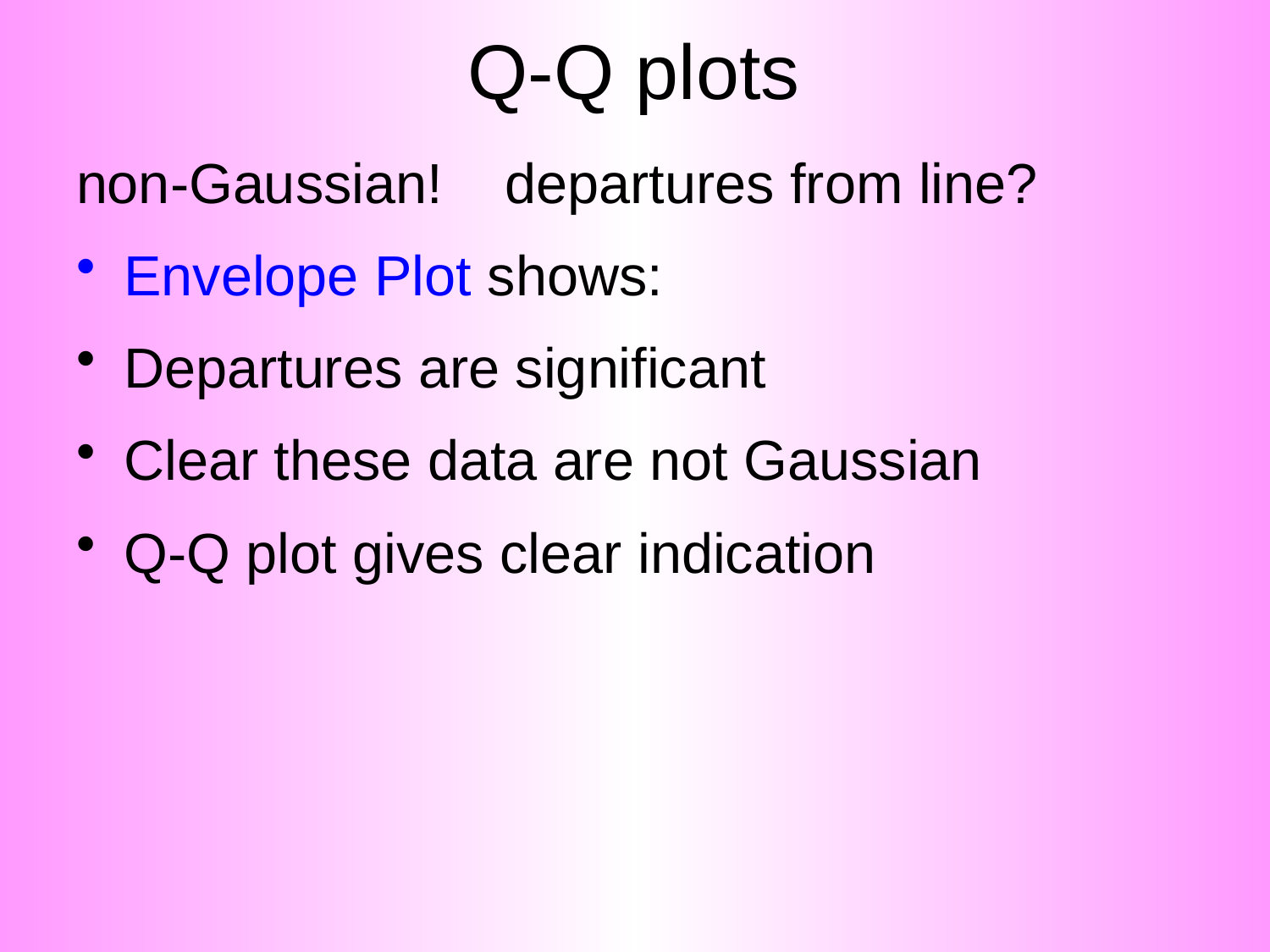

# Q-Q plots
non-Gaussian!    departures from line?
Envelope Plot shows:
Departures are significant
Clear these data are not Gaussian
Q-Q plot gives clear indication